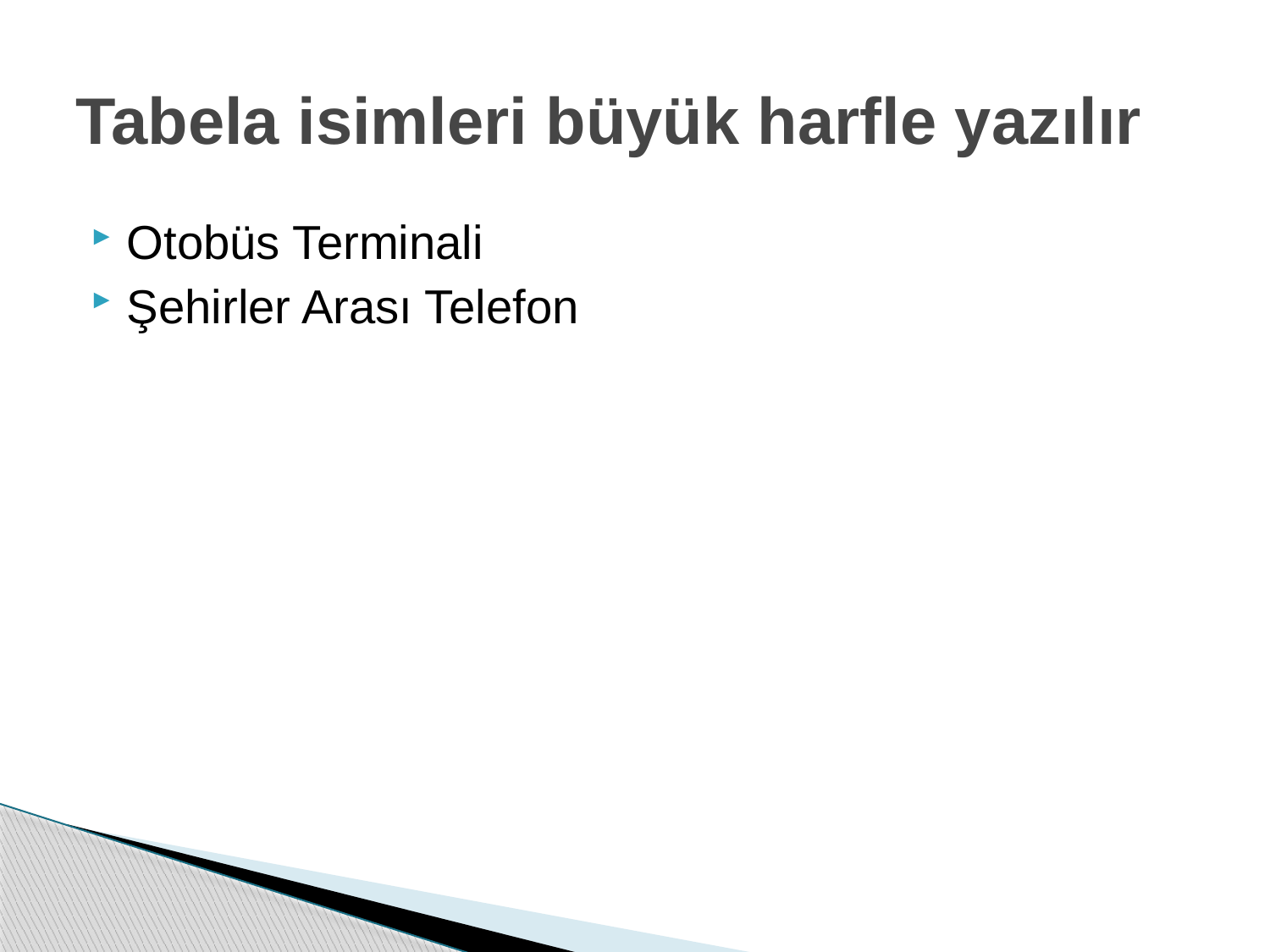

# Tabela isimleri büyük harfle yazılır
Otobüs Terminali
Şehirler Arası Telefon